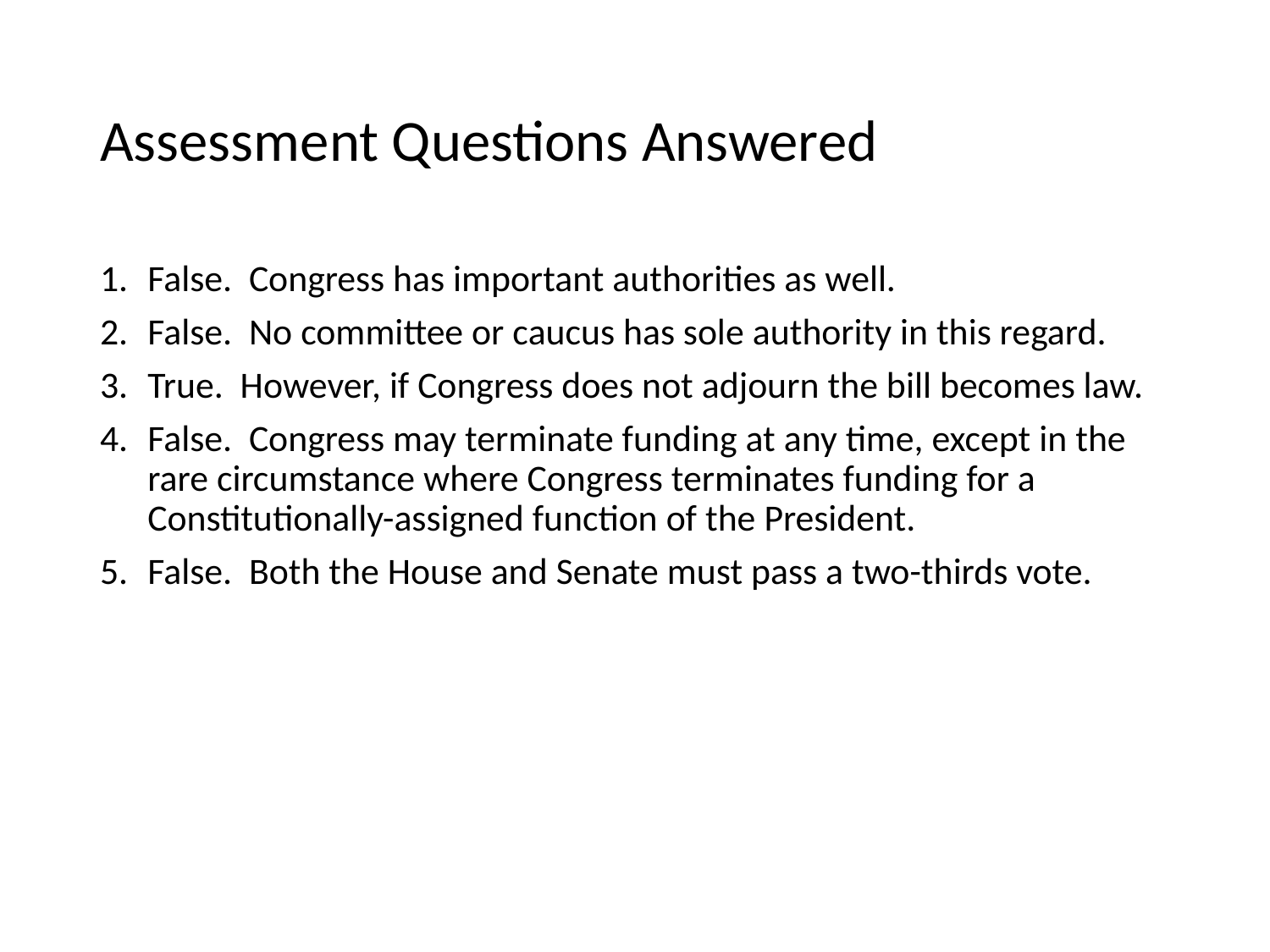

# Assessment Questions Answered
False.  Congress has important authorities as well.
False.  No committee or caucus has sole authority in this regard.
True.  However, if Congress does not adjourn the bill becomes law.
False.  Congress may terminate funding at any time, except in the rare circumstance where Congress terminates funding for a Constitutionally-assigned function of the President.
False.  Both the House and Senate must pass a two-thirds vote.